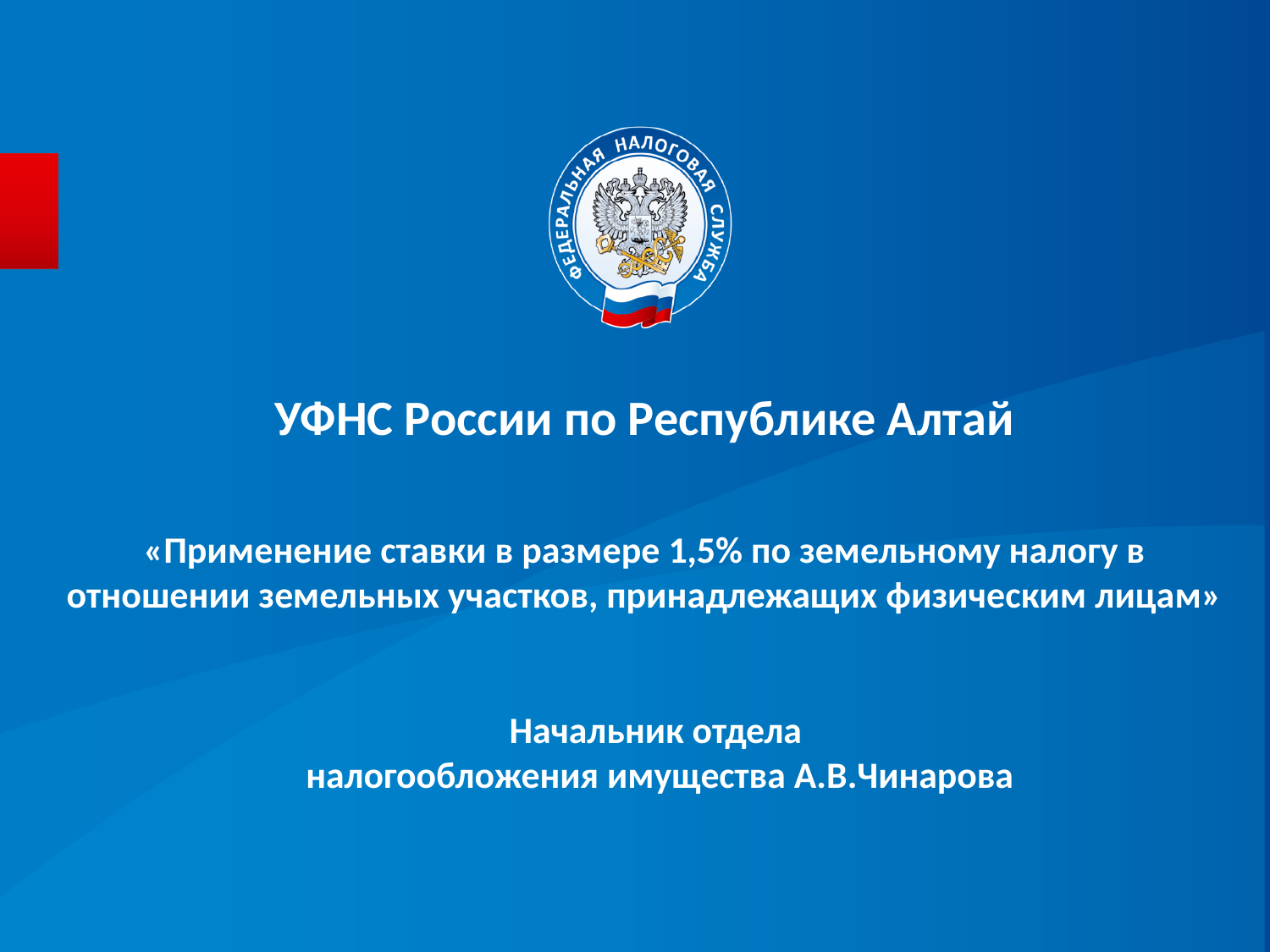

УФНС России по Республике Алтай

# «Применение ставки в размере 1,5% по земельному налогу в отношении земельных участков, принадлежащих физическим лицам»
Начальник отдела
налогообложения имущества А.В.Чинарова